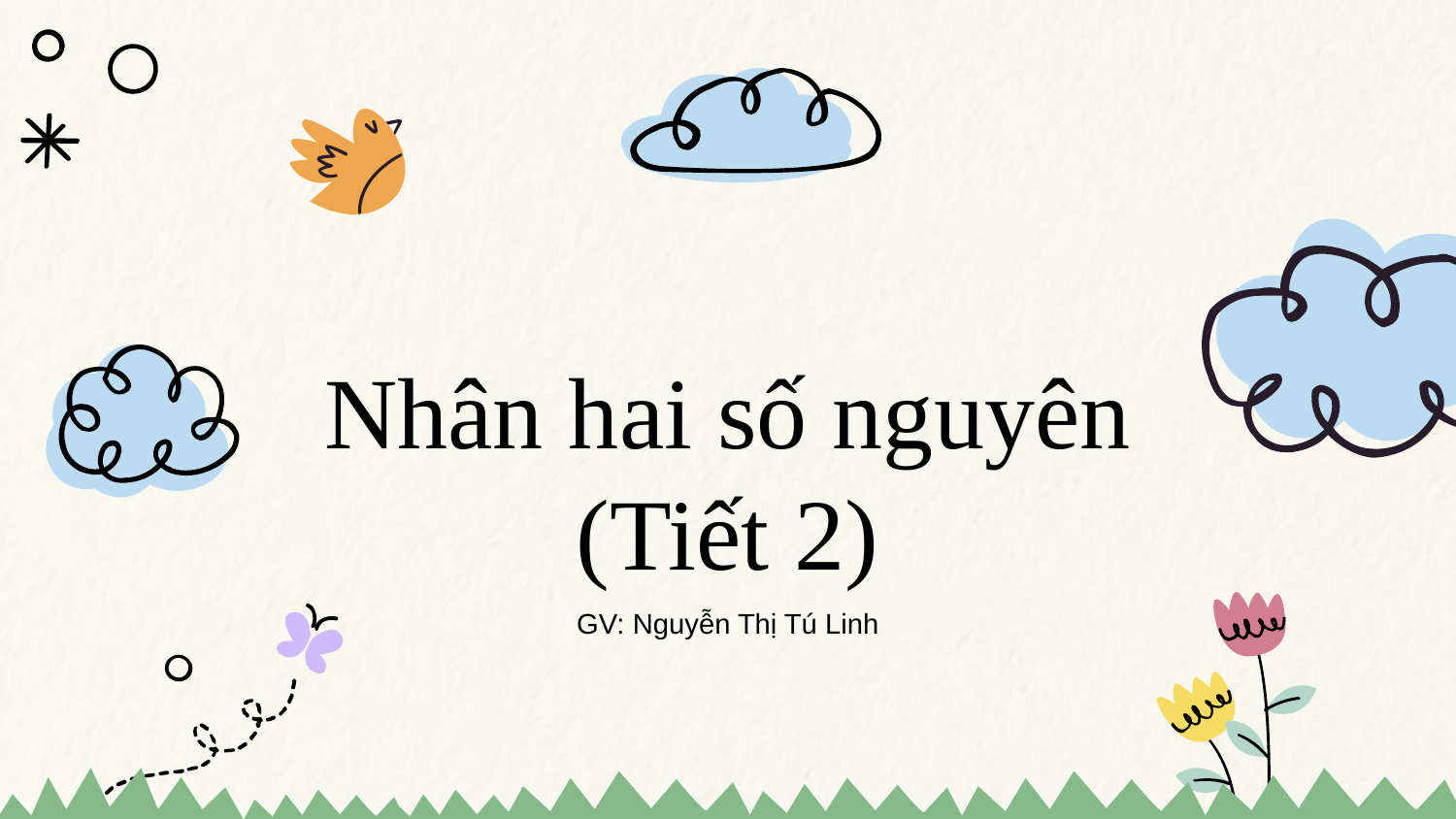

# Nhân hai số nguyên (Tiết 2)
GV: Nguyễn Thị Tú Linh